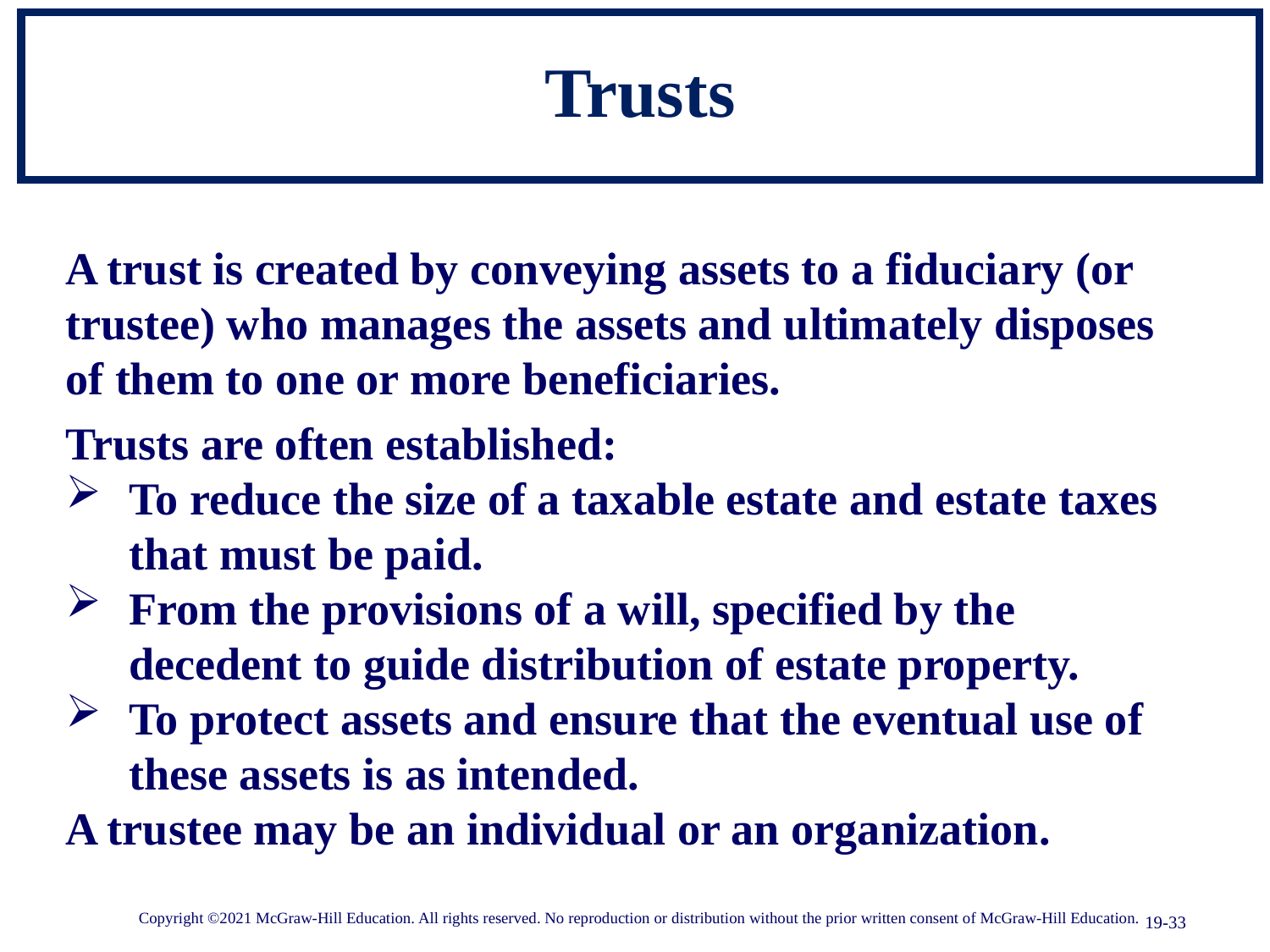

# Trusts
A trust is created by conveying assets to a fiduciary (or trustee) who manages the assets and ultimately disposes of them to one or more beneficiaries.
Trusts are often established:
To reduce the size of a taxable estate and estate taxes that must be paid.
From the provisions of a will, specified by the decedent to guide distribution of estate property.
To protect assets and ensure that the eventual use of these assets is as intended.
A trustee may be an individual or an organization.

Copyright ©2021 McGraw-Hill Education. All rights reserved. No reproduction or distribution without the prior written consent of McGraw-Hill Education.
19-33